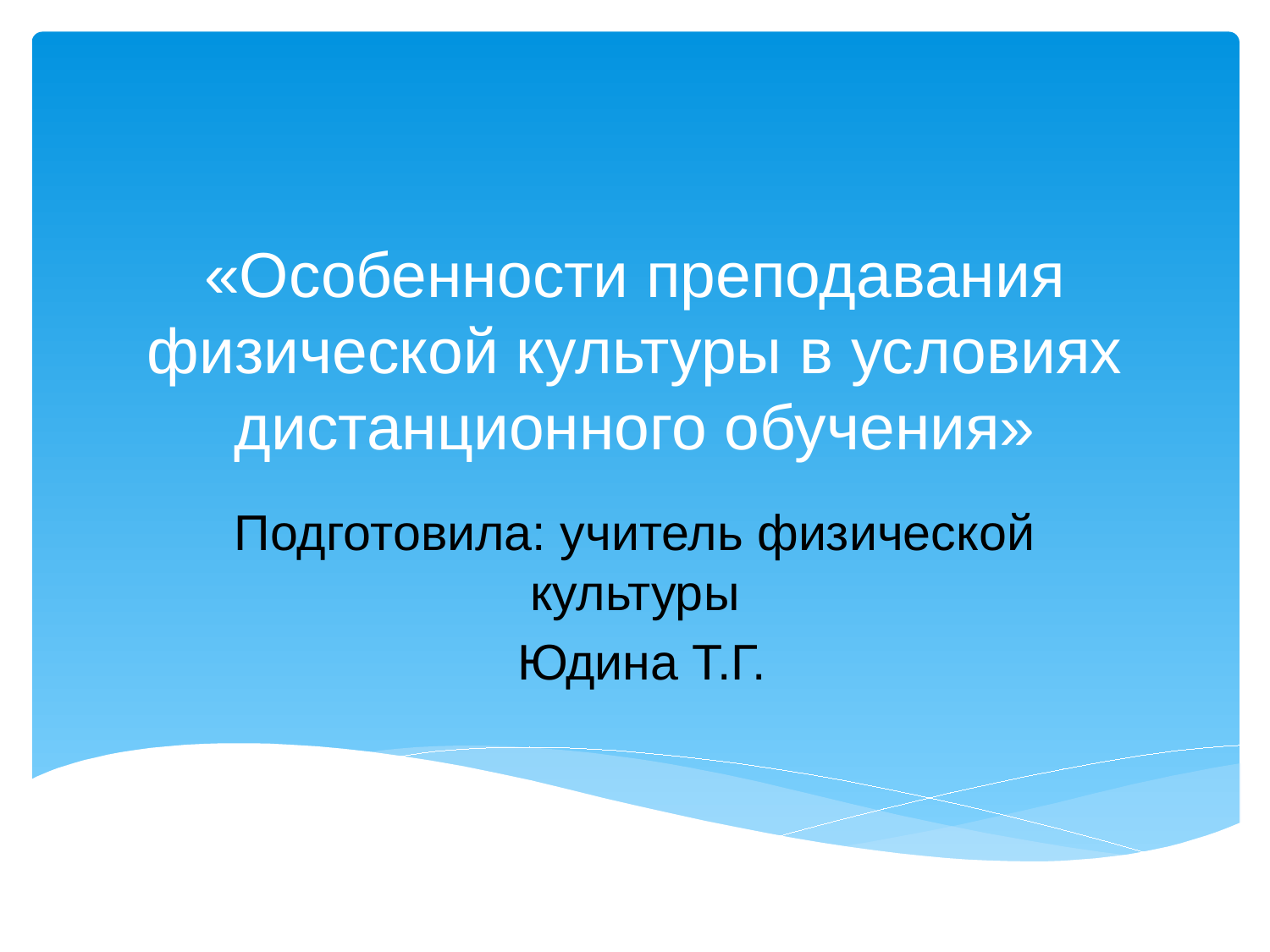

# «Особенности преподавания физической культуры в условиях дистанционного обучения»
Подготовила: учитель физической культуры
 Юдина Т.Г.